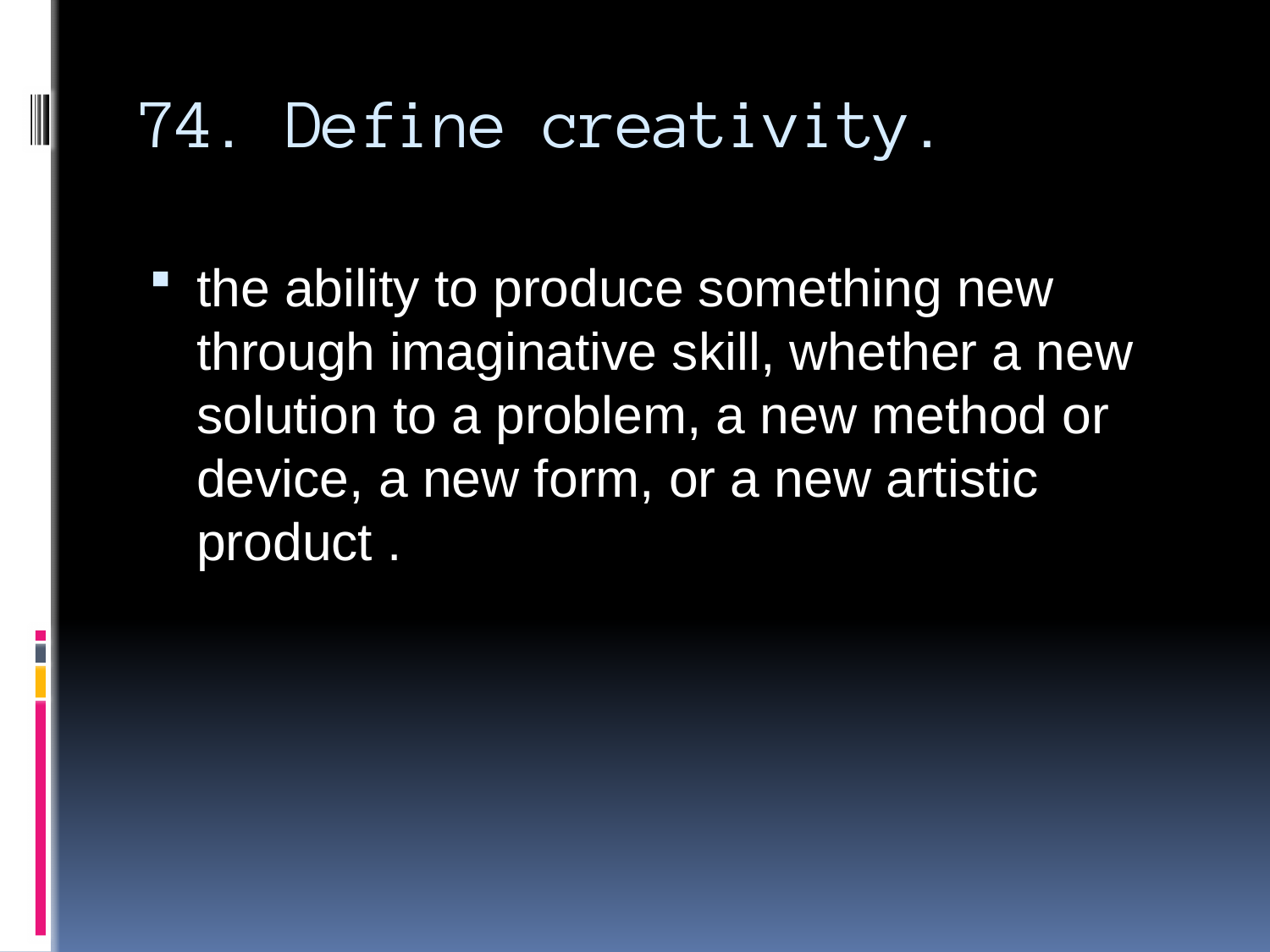

# 74. Define creativity.
the ability to produce something new through imaginative skill, whether a new solution to a problem, a new method or device, a new form, or a new artistic product .